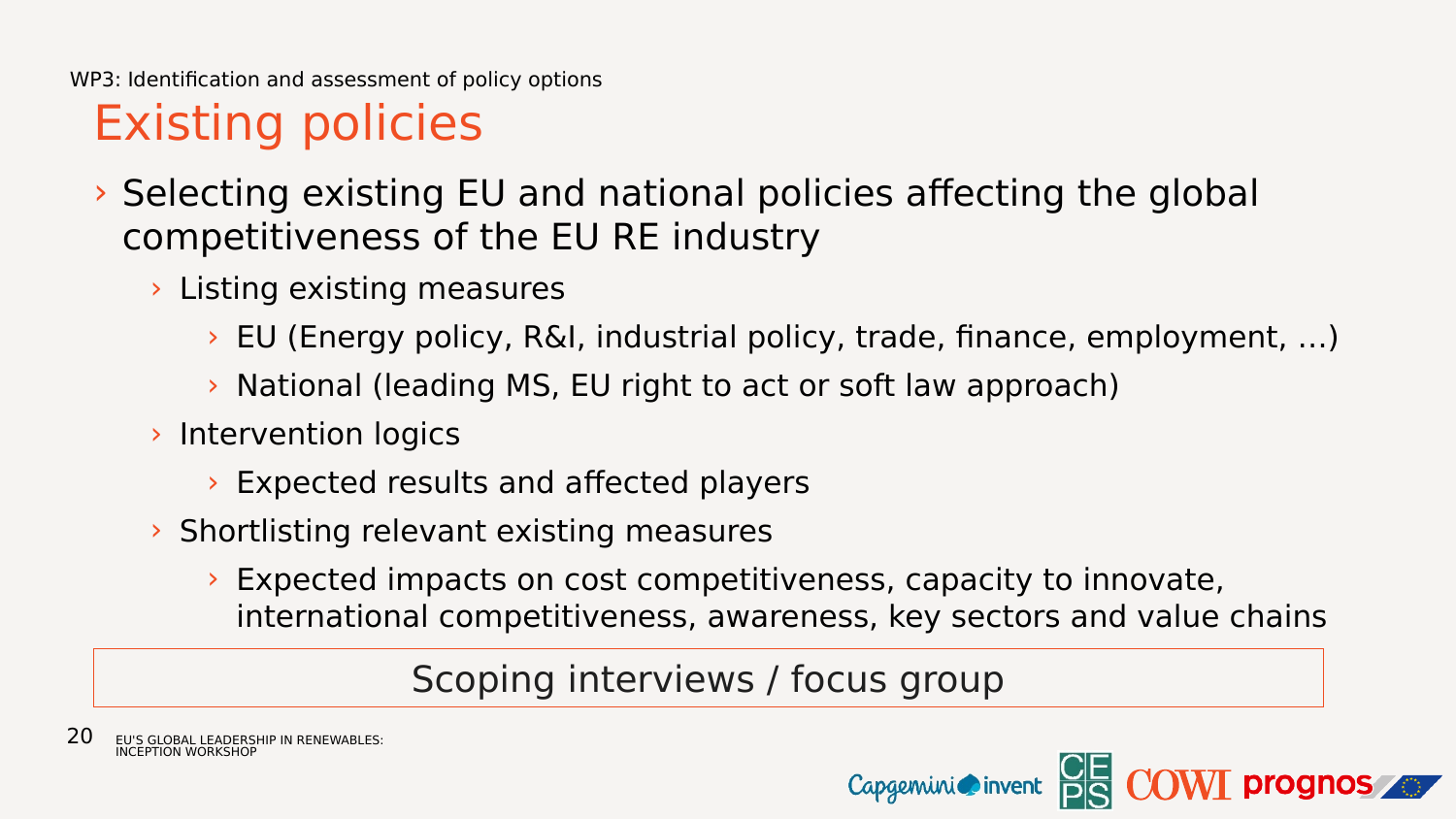

WP3: Identification and assessment of policy options
# Existing policies
Selecting existing EU and national policies affecting the global competitiveness of the EU RE industry
Listing existing measures
EU (Energy policy, R&I, industrial policy, trade, finance, employment, …)
National (leading MS, EU right to act or soft law approach)
Intervention logics
Expected results and affected players
Shortlisting relevant existing measures
Expected impacts on cost competitiveness, capacity to innovate, international competitiveness, awareness, key sectors and value chains
Scoping interviews / focus group
20
EU's global leadership in renewables: Inception workshop